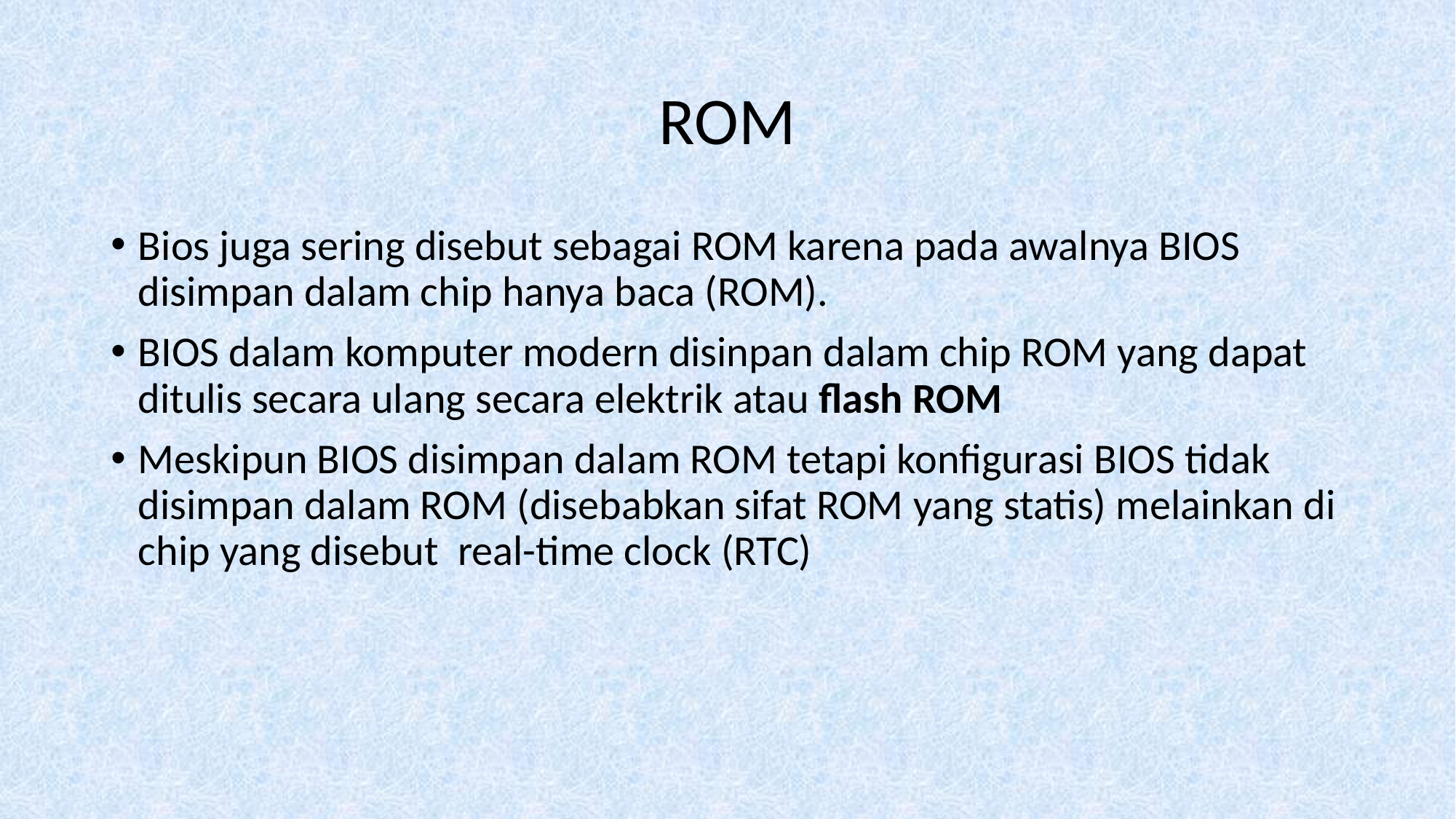

# ROM
Bios juga sering disebut sebagai ROM karena pada awalnya BIOS disimpan dalam chip hanya baca (ROM).
BIOS dalam komputer modern disinpan dalam chip ROM yang dapat ditulis secara ulang secara elektrik atau flash ROM
Meskipun BIOS disimpan dalam ROM tetapi konfigurasi BIOS tidak disimpan dalam ROM (disebabkan sifat ROM yang statis) melainkan di chip yang disebut  real-time clock (RTC)